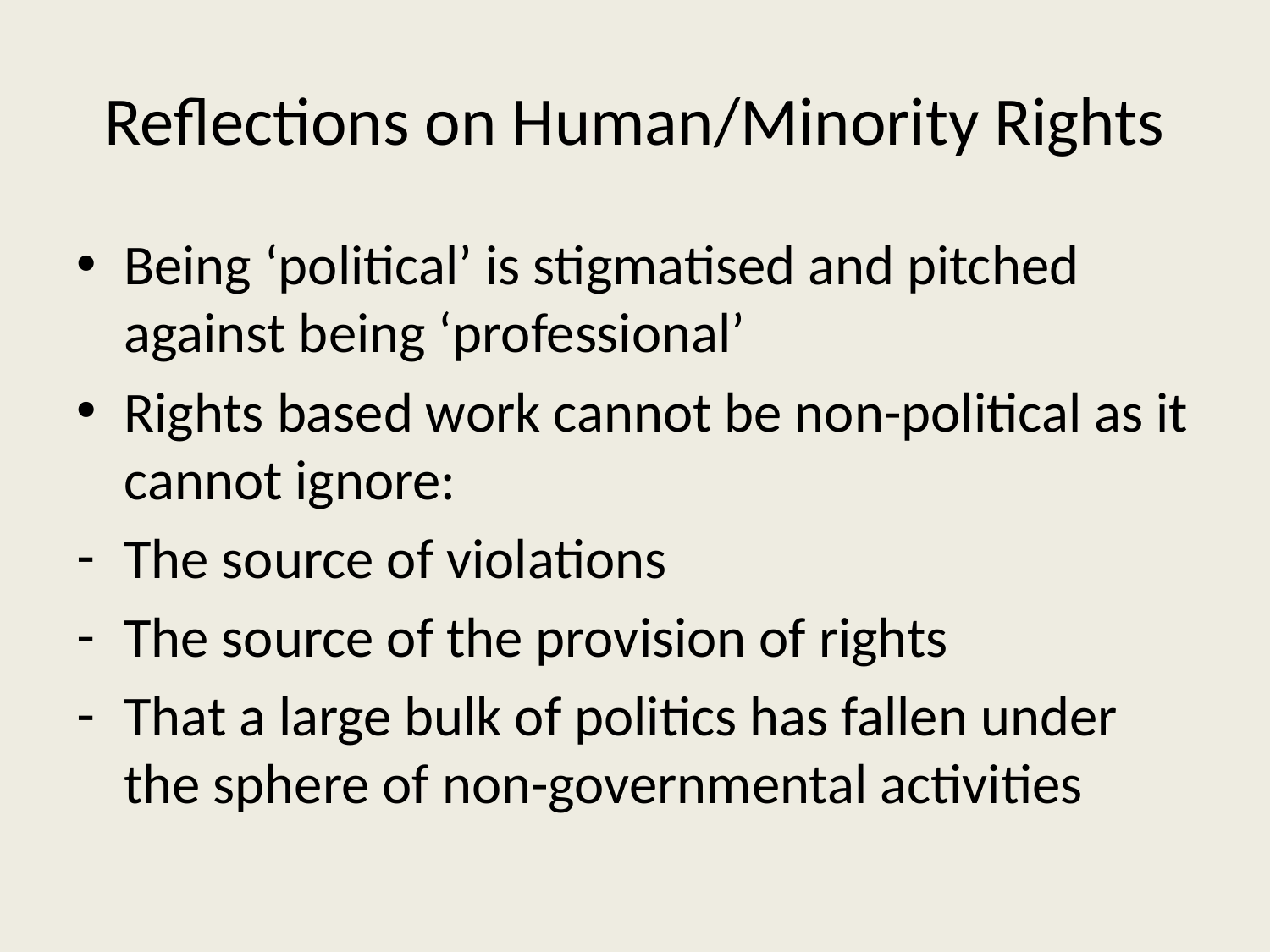

# Reflections on Human/Minority Rights
Being ‘political’ is stigmatised and pitched against being ‘professional’
Rights based work cannot be non-political as it cannot ignore:
The source of violations
The source of the provision of rights
That a large bulk of politics has fallen under the sphere of non-governmental activities